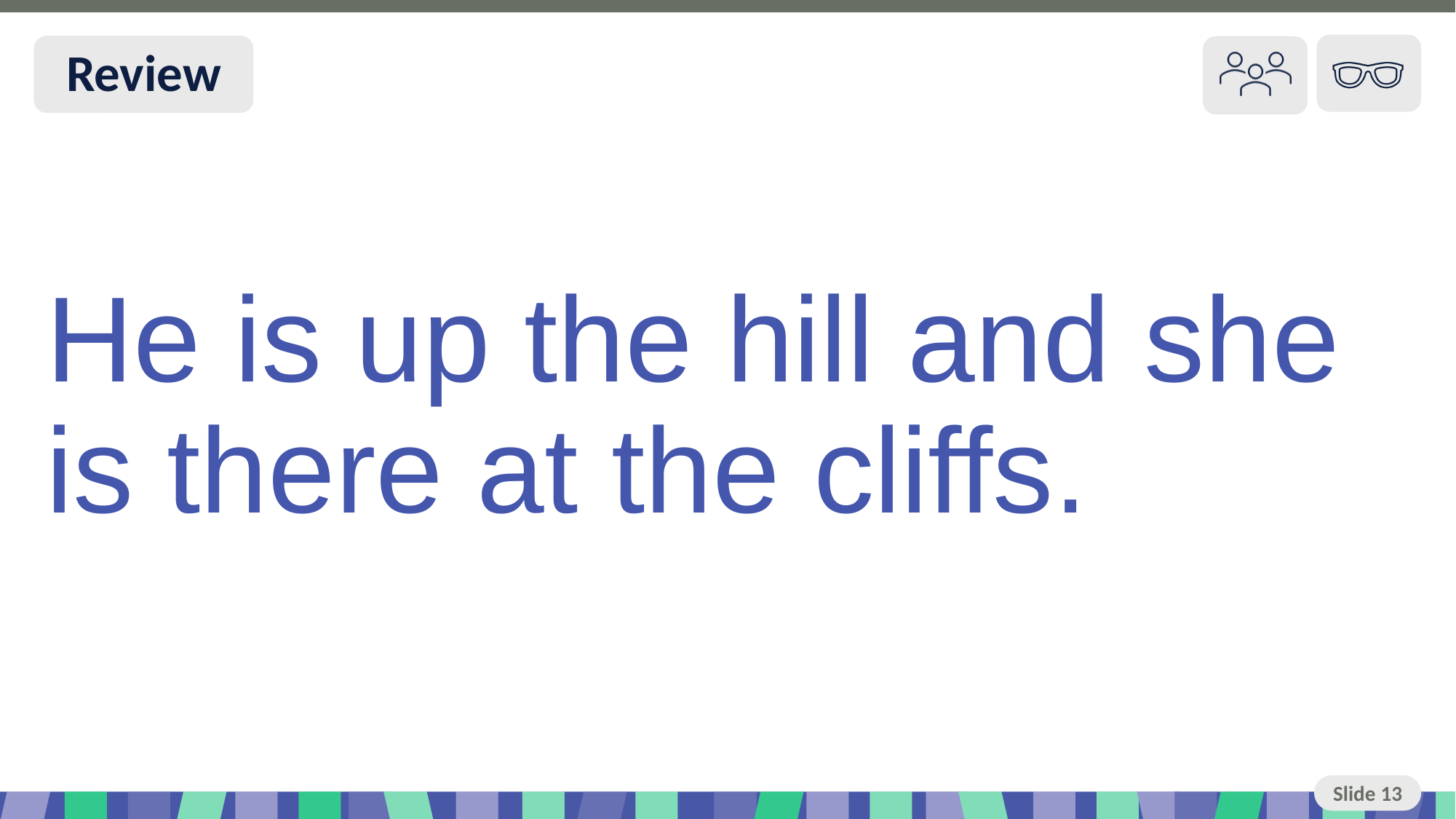

# Slide 13 Review
He is up the hill and she is there at the cliffs.